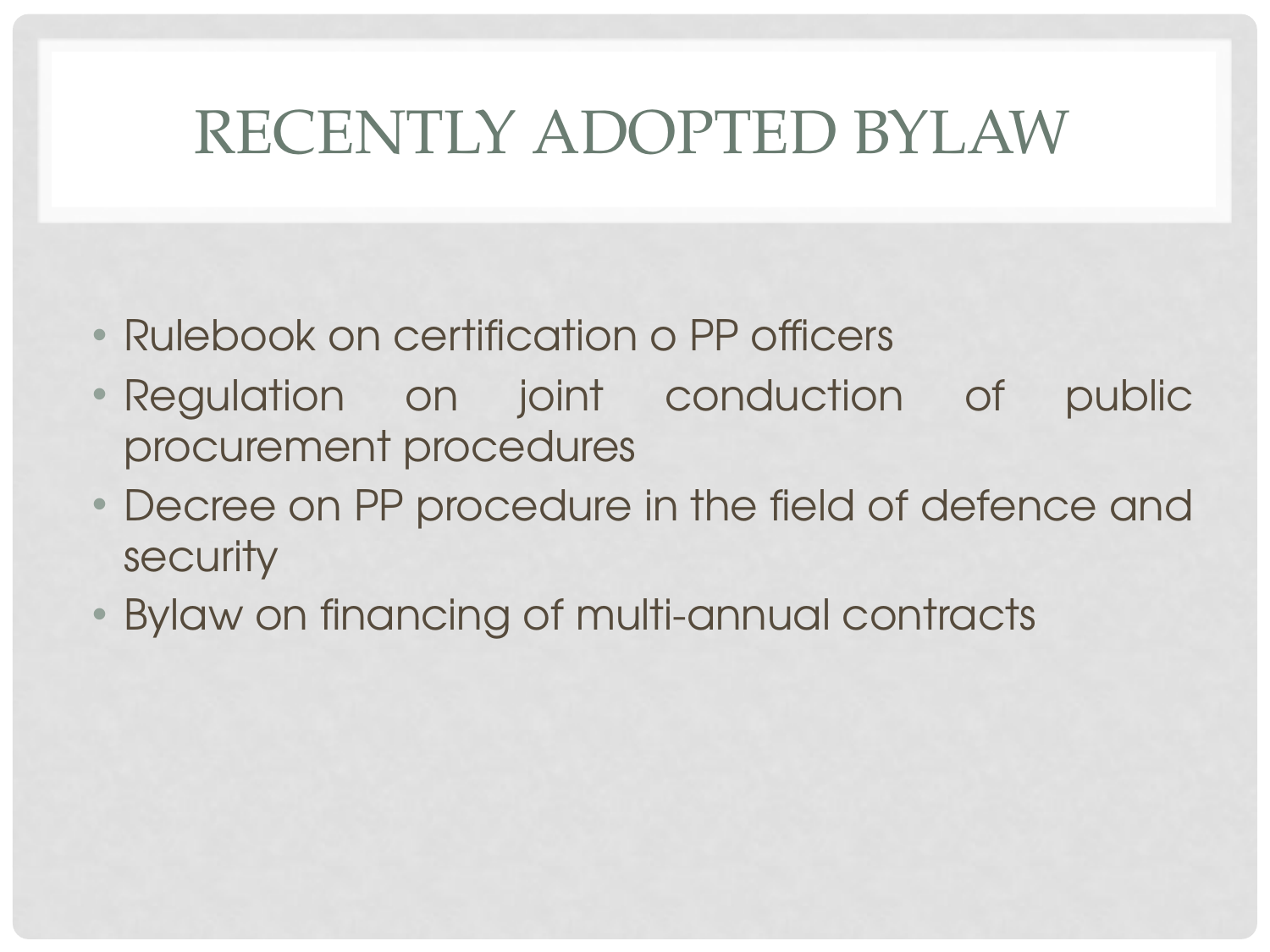

# RECENTLY ADOPTED BYLAW

Rulebook on certification o PP officers
Regulation on joint conduction of public procurement procedures
Decree on PP procedure in the field of defence and security
Bylaw on financing of multi-annual contracts